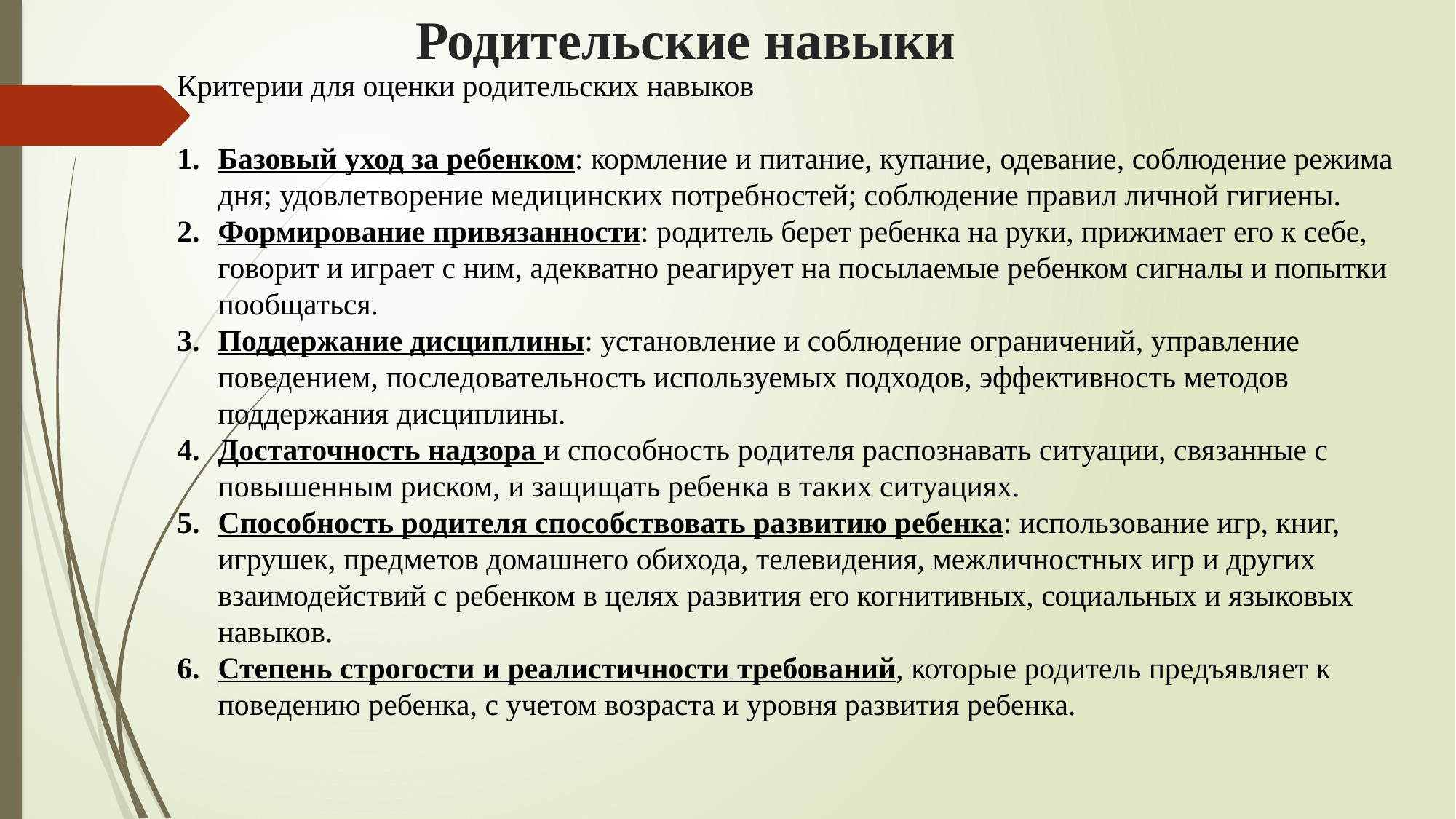

# Родительские навыки
Критерии для оценки родительских навыков

Базовый уход за ребенком: кормление и питание, купание, одевание, соблюдение режима дня; удовлетворение медицинских потребностей; соблюдение правил личной гигиены.
Формирование привязанности: родитель берет ребенка на руки, прижимает его к себе, говорит и играет с ним, адекватно реагирует на посылаемые ребенком сигналы и попытки пообщаться.
Поддержание дисциплины: установление и соблюдение ограничений, управление поведением, последовательность используемых подходов, эффективность методов поддержания дисциплины.
Достаточность надзора и способность родителя распознавать ситуации, связанные с повышенным риском, и защищать ребенка в таких ситуациях.
Способность родителя способствовать развитию ребенка: использование игр, книг, игрушек, предметов домашнего обихода, телевидения, межличностных игр и других взаимодействий с ребенком в целях развития его когнитивных, социальных и языковых навыков.
Степень строгости и реалистичности требований, которые родитель предъявляет к поведению ребенка, с учетом возраста и уровня развития ребенка.